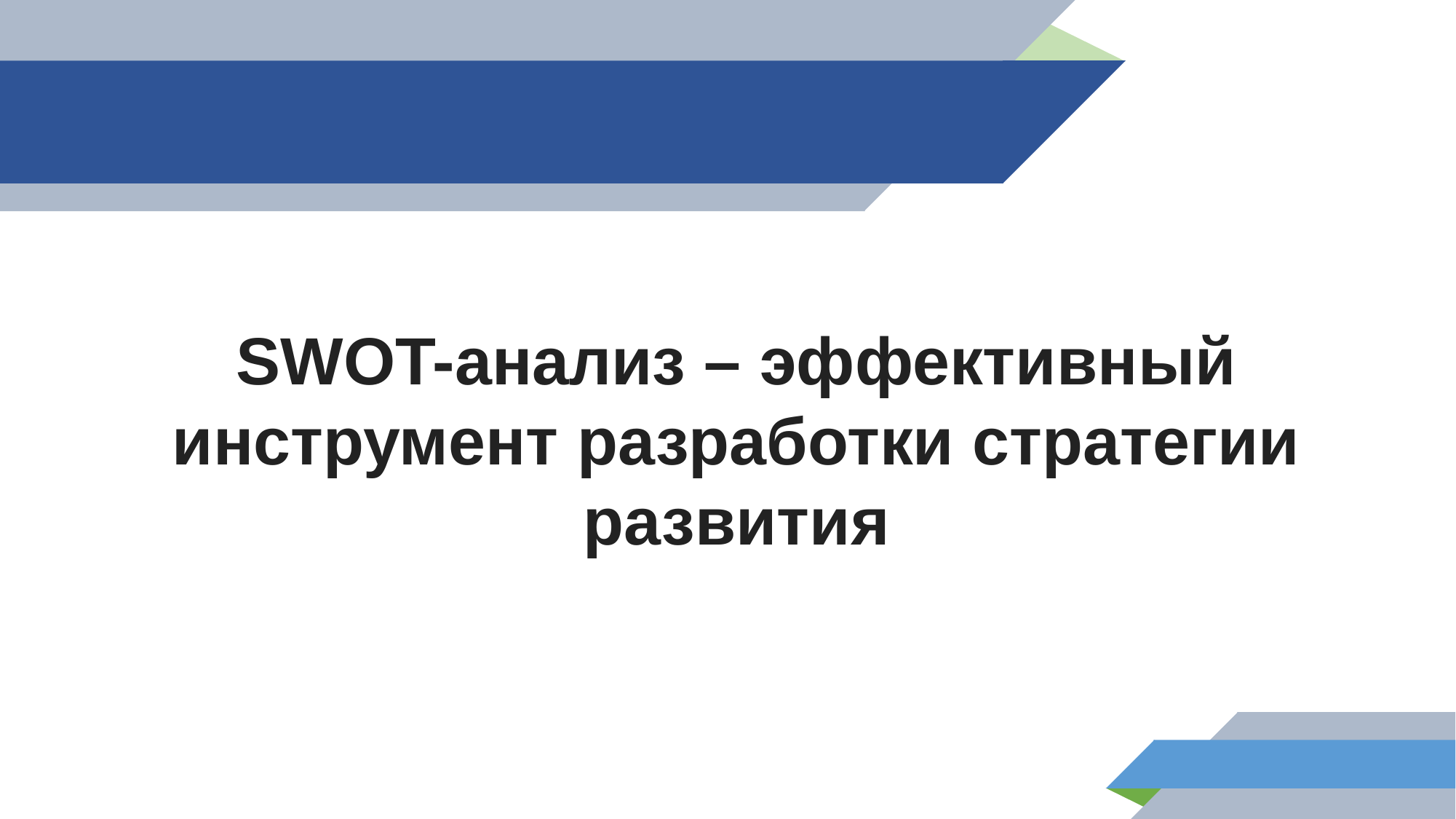

SWOT-анализ – эффективный инструмент разработки стратегии развития